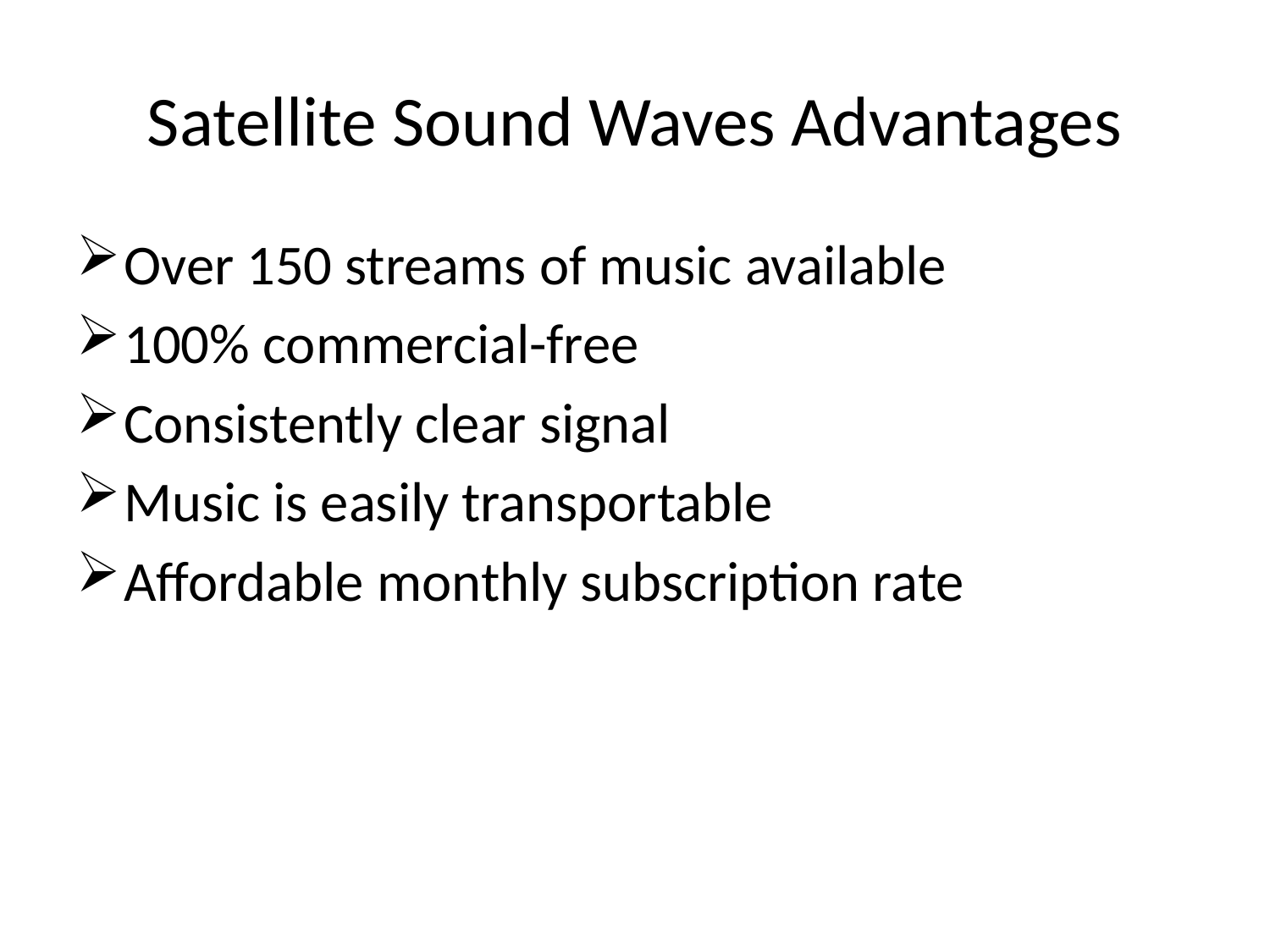

# Satellite Sound Waves Advantages
Over 150 streams of music available
100% commercial-free
Consistently clear signal
Music is easily transportable
Affordable monthly subscription rate